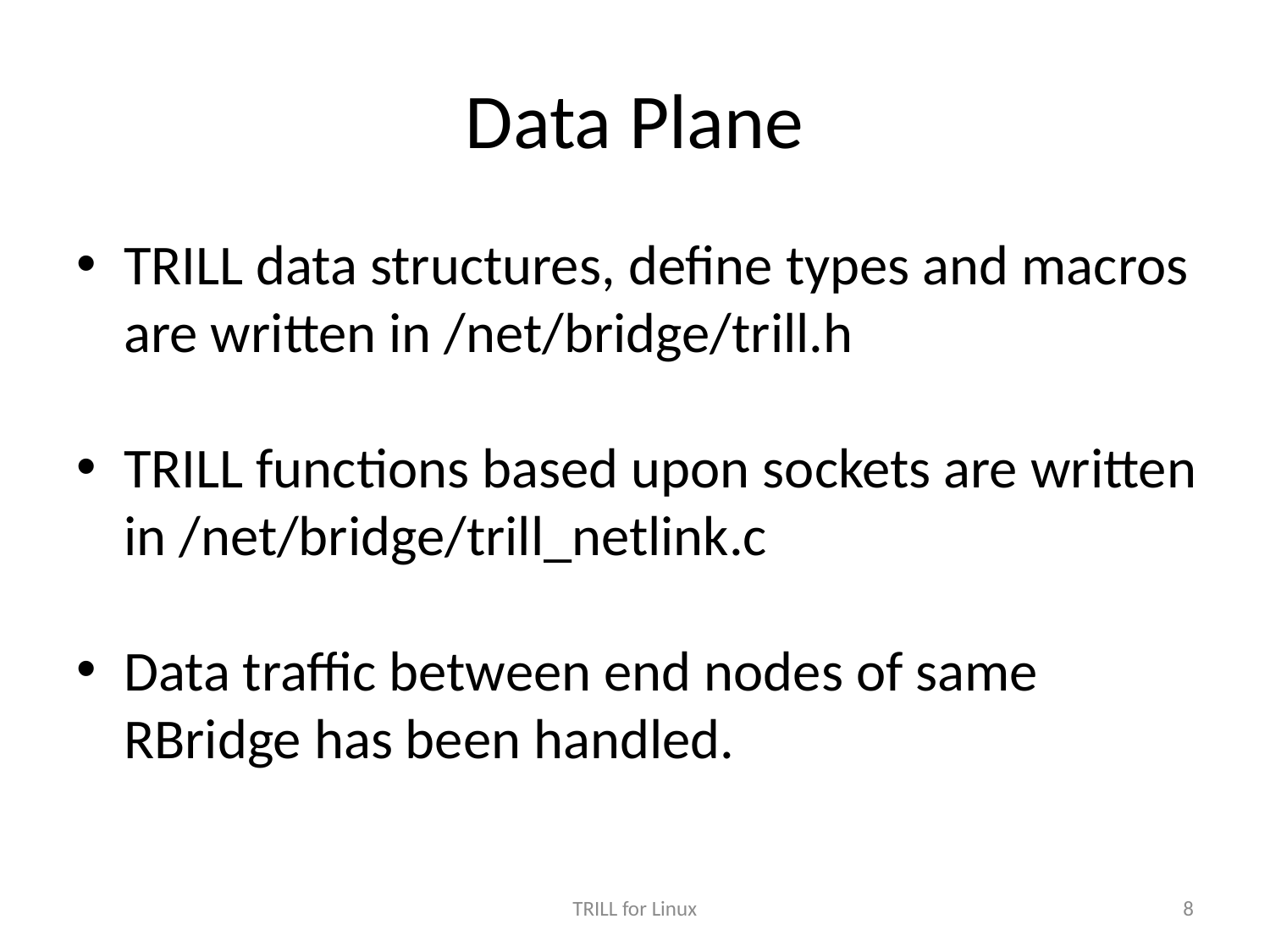

# Data Plane
TRILL data structures, define types and macros are written in /net/bridge/trill.h

TRILL functions based upon sockets are written in /net/bridge/trill_netlink.c
Data traffic between end nodes of same RBridge has been handled.

TRILL for Linux
8